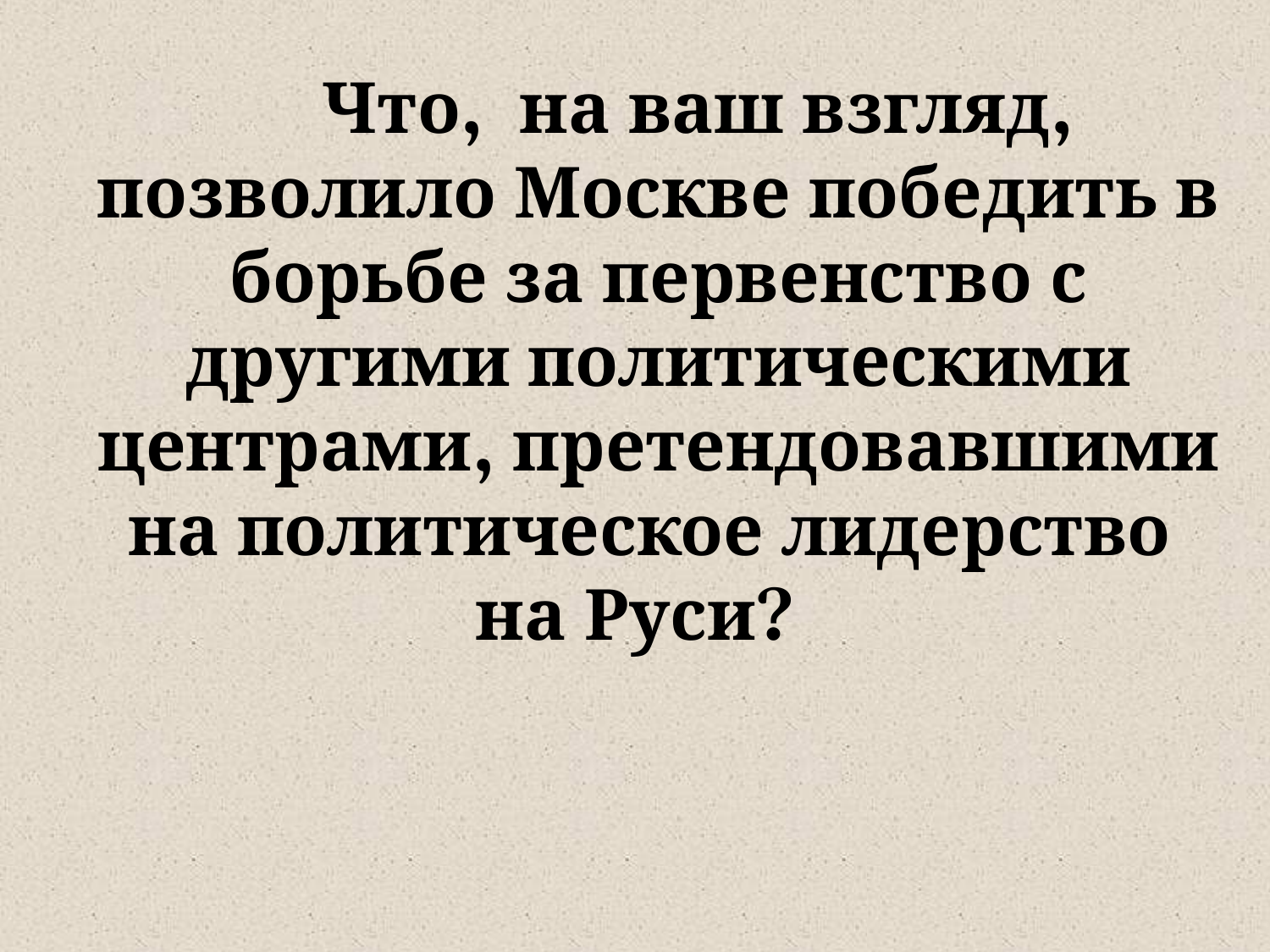

Что,  на ваш взгляд, позволило Москве победить в борьбе за первенство с другими политическими центрами, претендовавшими на политическое лидерство
на Руси?